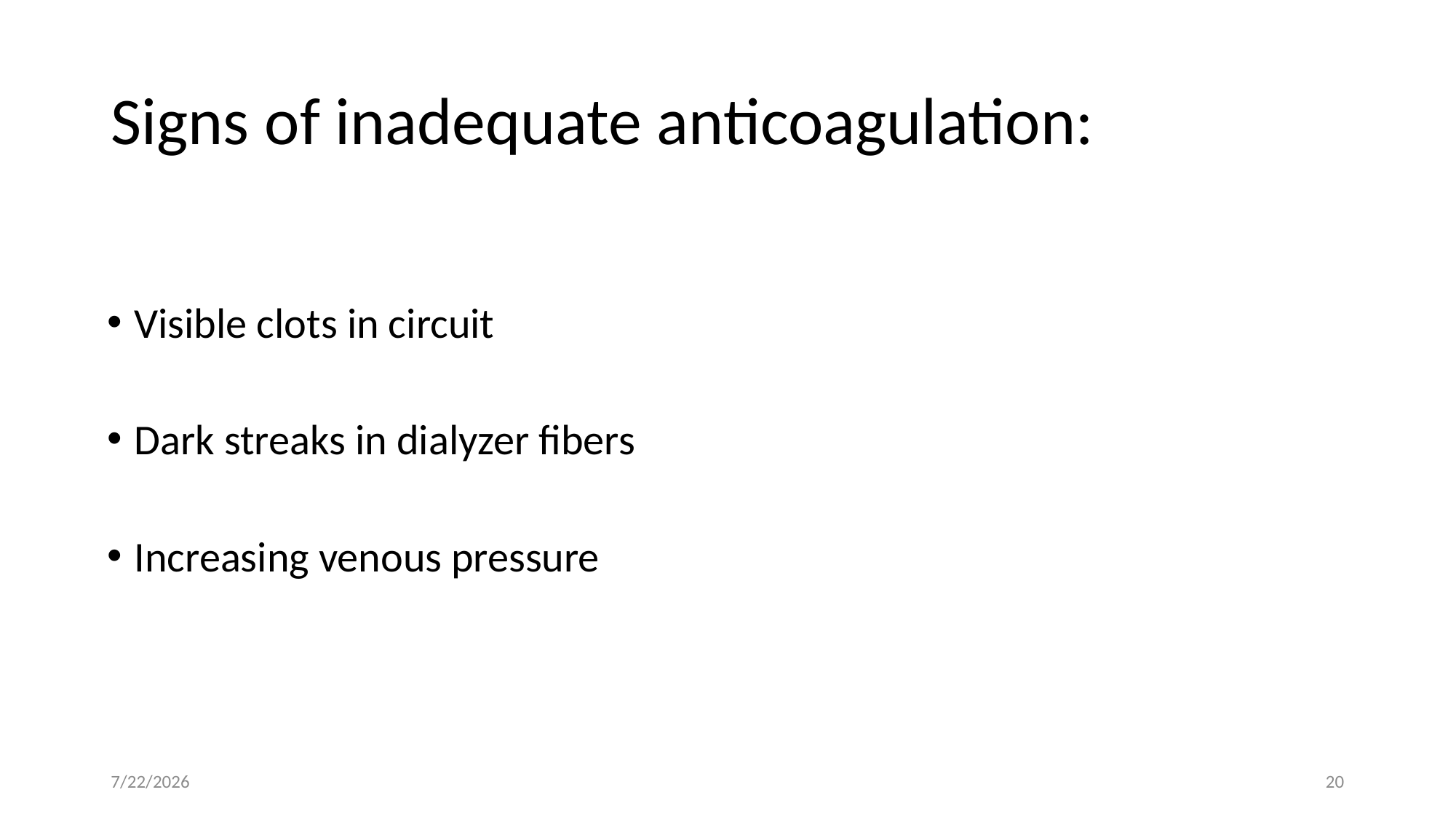

# Signs of inadequate anticoagulation:

Visible clots in circuit
Dark streaks in dialyzer fibers
Increasing venous pressure
7/22/2026
20